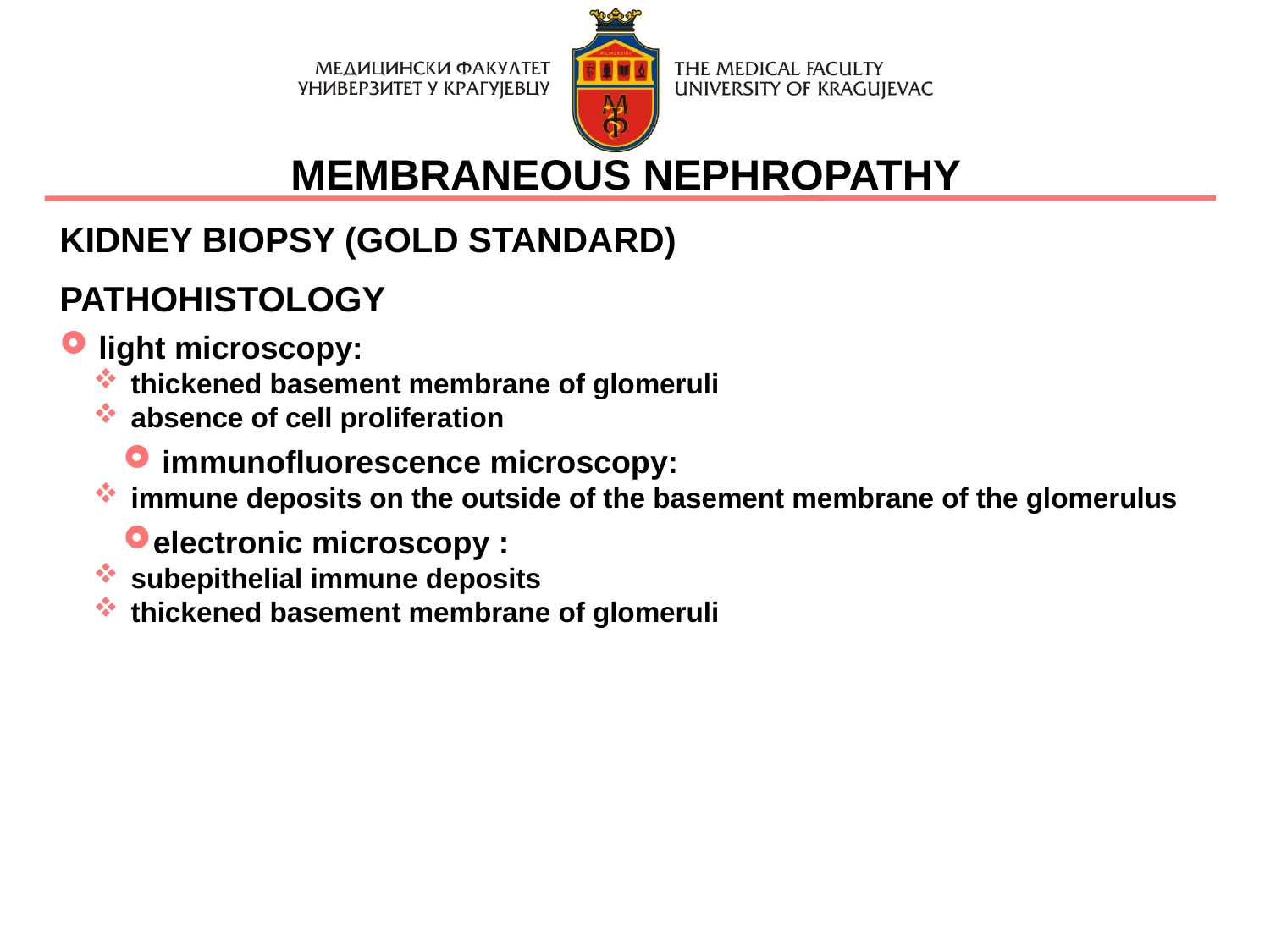

MEMBRANEOUS NEPHROPATHY
KIDNEY BIOPSY (GOLD STANDARD)

PATHOHISTOLOGY

 light microscopy:
 thickened basement membrane of glomeruli
 absence of cell proliferation

 immunofluorescence microscopy:
 immune deposits on the outside of the basement membrane of the glomerulus

electronic microscopy :
 subepithelial immune deposits
 thickened basement membrane of glomeruli